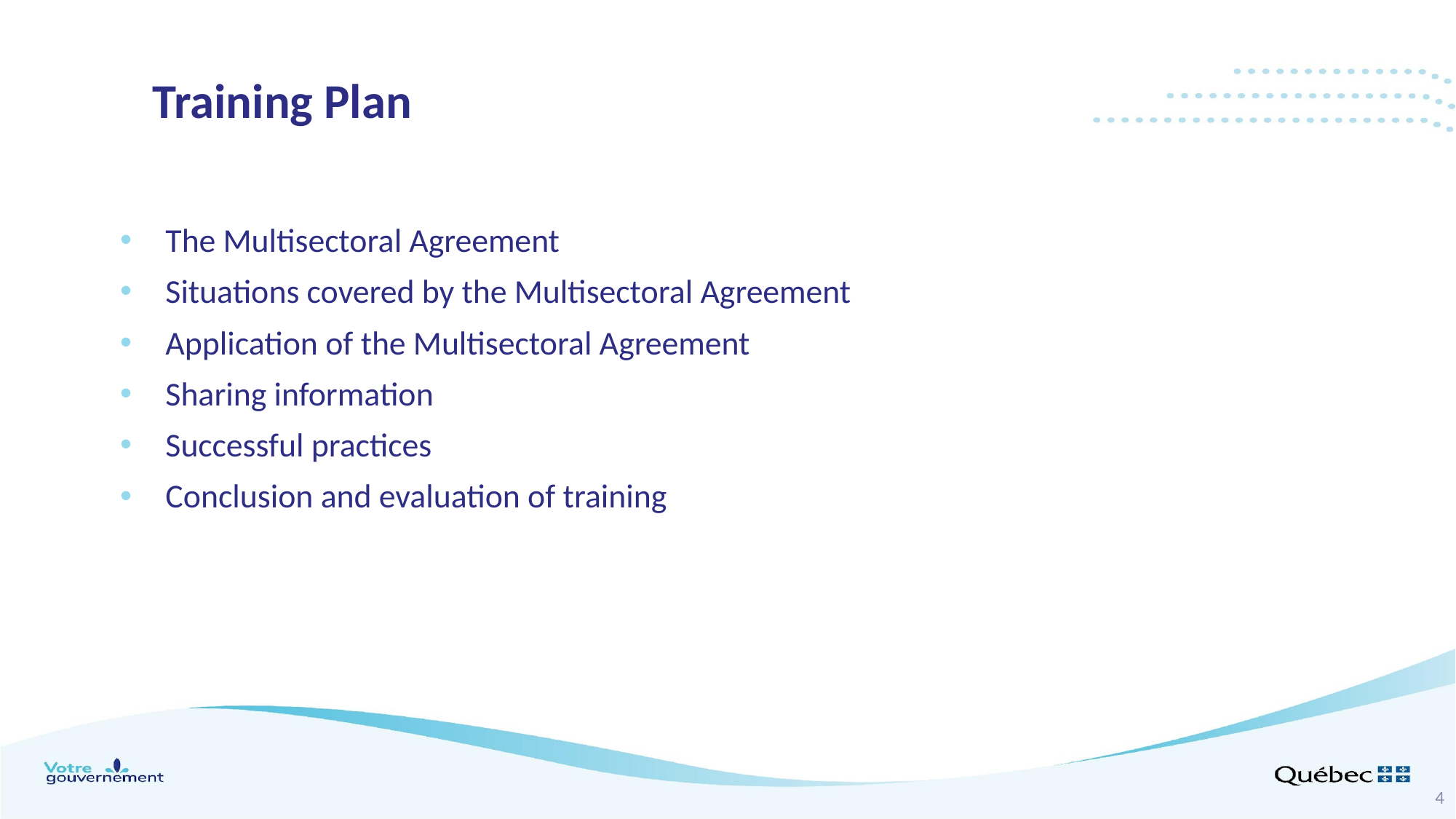

Training Plan
The Multisectoral Agreement
Situations covered by the Multisectoral Agreement
Application of the Multisectoral Agreement
Sharing information
Successful practices
Conclusion and evaluation of training
4